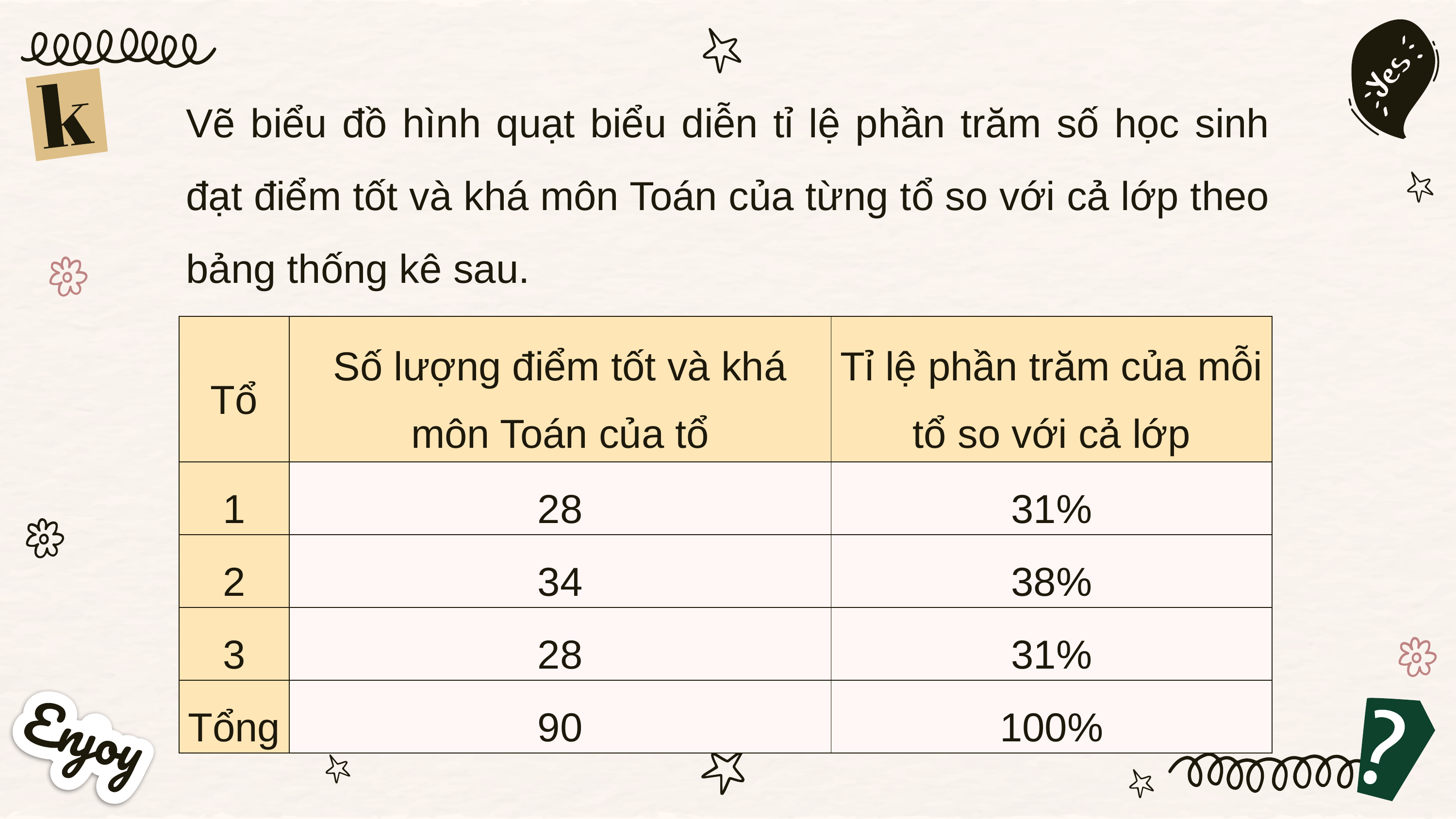

Vẽ biểu đồ hình quạt biểu diễn tỉ lệ phần trăm số học sinh đạt điểm tốt và khá môn Toán của từng tổ so với cả lớp theo bảng thống kê sau.

| Tổ | Số lượng điểm tốt và khá môn Toán của tổ | Tỉ lệ phần trăm của mỗi tổ so với cả lớp |
| --- | --- | --- |
| 1 | 28 | 31% |
| 2 | 34 | 38% |
| 3 | 28 | 31% |
| Tổng | 90 | 100% |